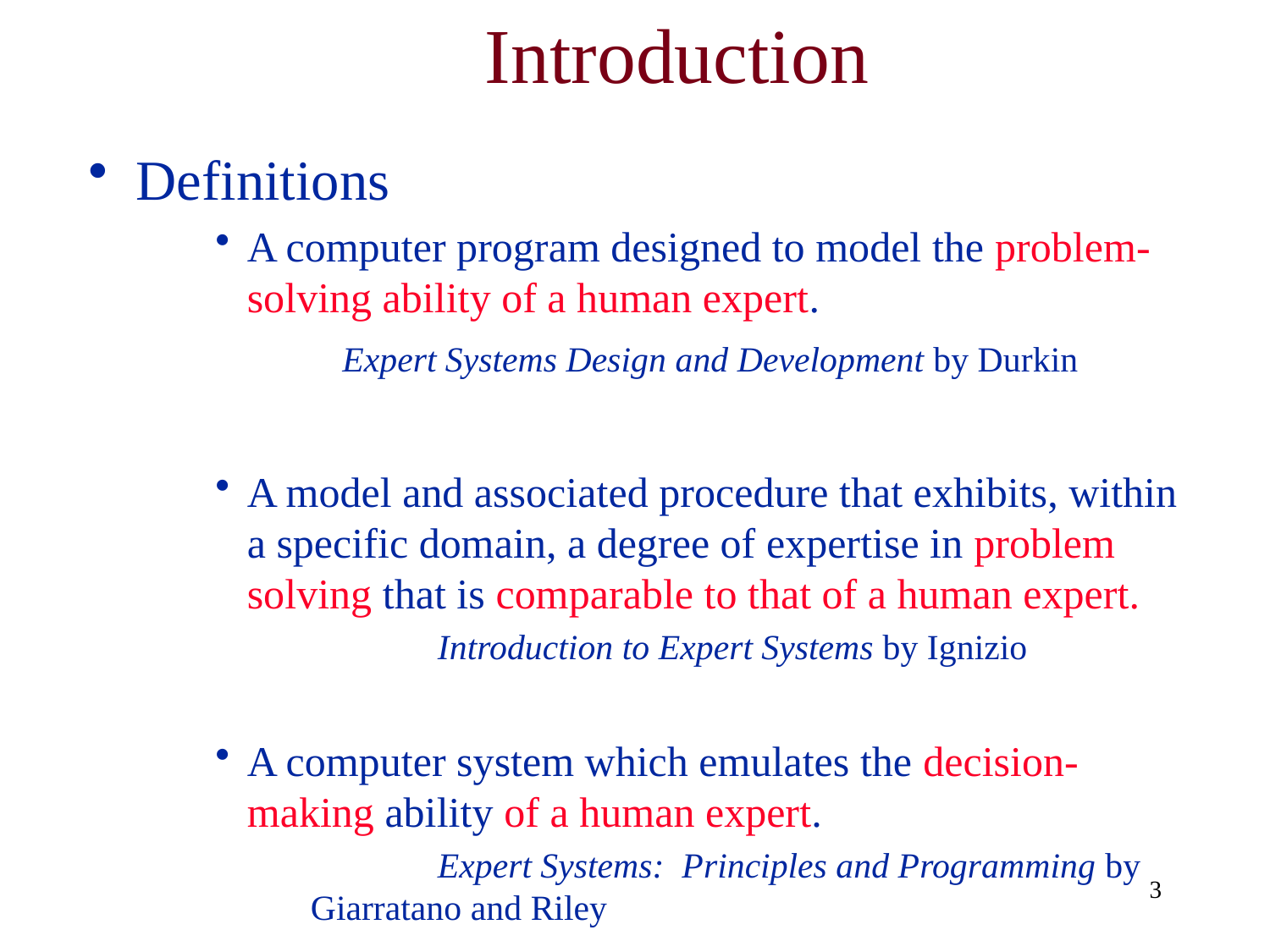

# Introduction
Definitions
A computer program designed to model the problem-solving ability of a human expert.
            Expert Systems Design and Development by Durkin

A model and associated procedure that exhibits, within a specific domain, a degree of expertise in problem solving that is comparable to that of a human expert.
		Introduction to Expert Systems by Ignizio

A computer system which emulates the decision-making ability of a human expert.
		Expert Systems:  Principles and Programming by Giarratano and Riley

3